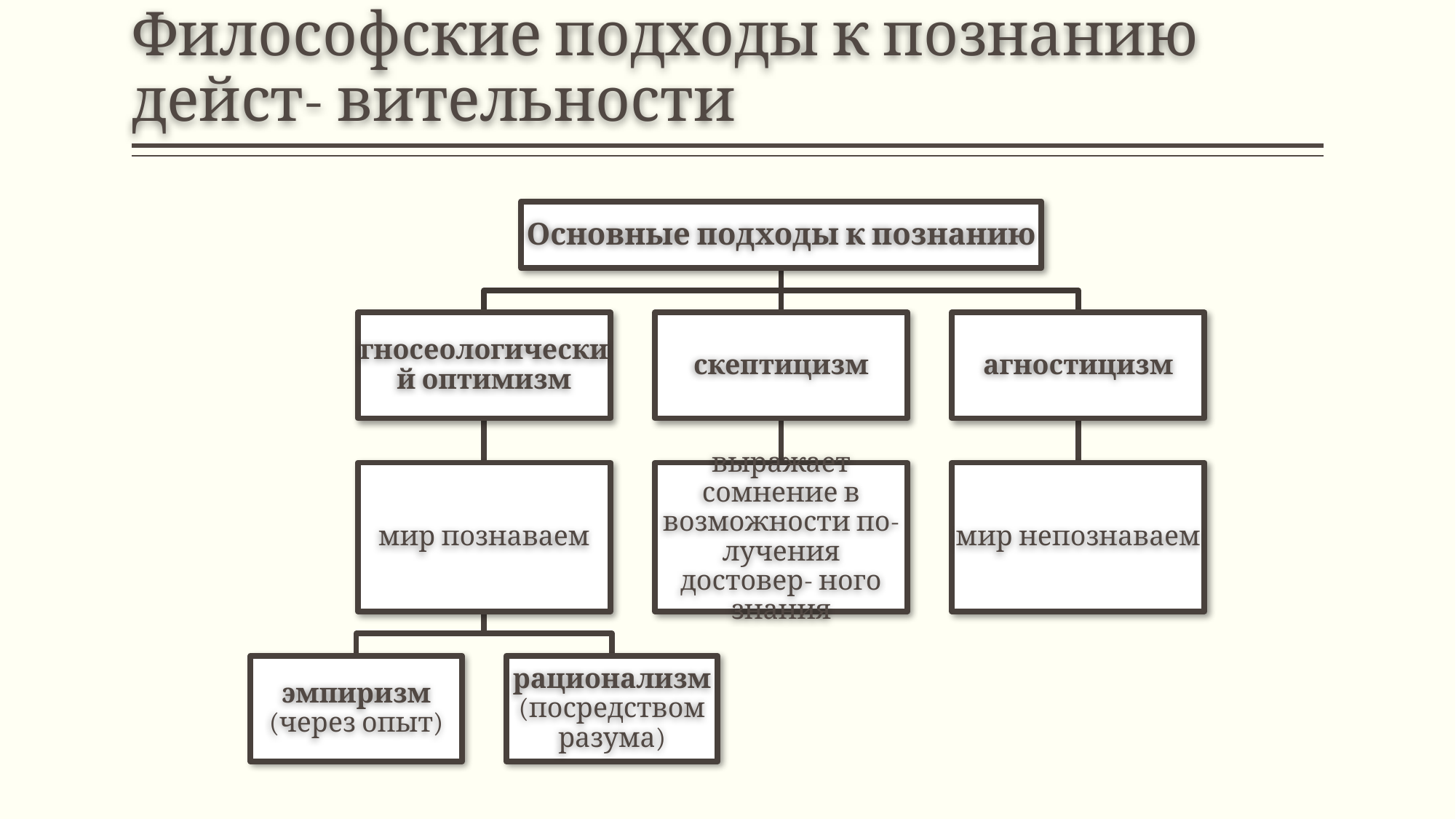

# Философские подходы к познанию дейст- вительности

Основные подходы к познанию

гносеологический оптимизм

скептицизм

агностицизм

мир познаваем

выражает сомнение в возможности по- лучения достовер- ного знания

мир непознаваем

эмпиризм (через опыт)

рационализм (посредством разума)